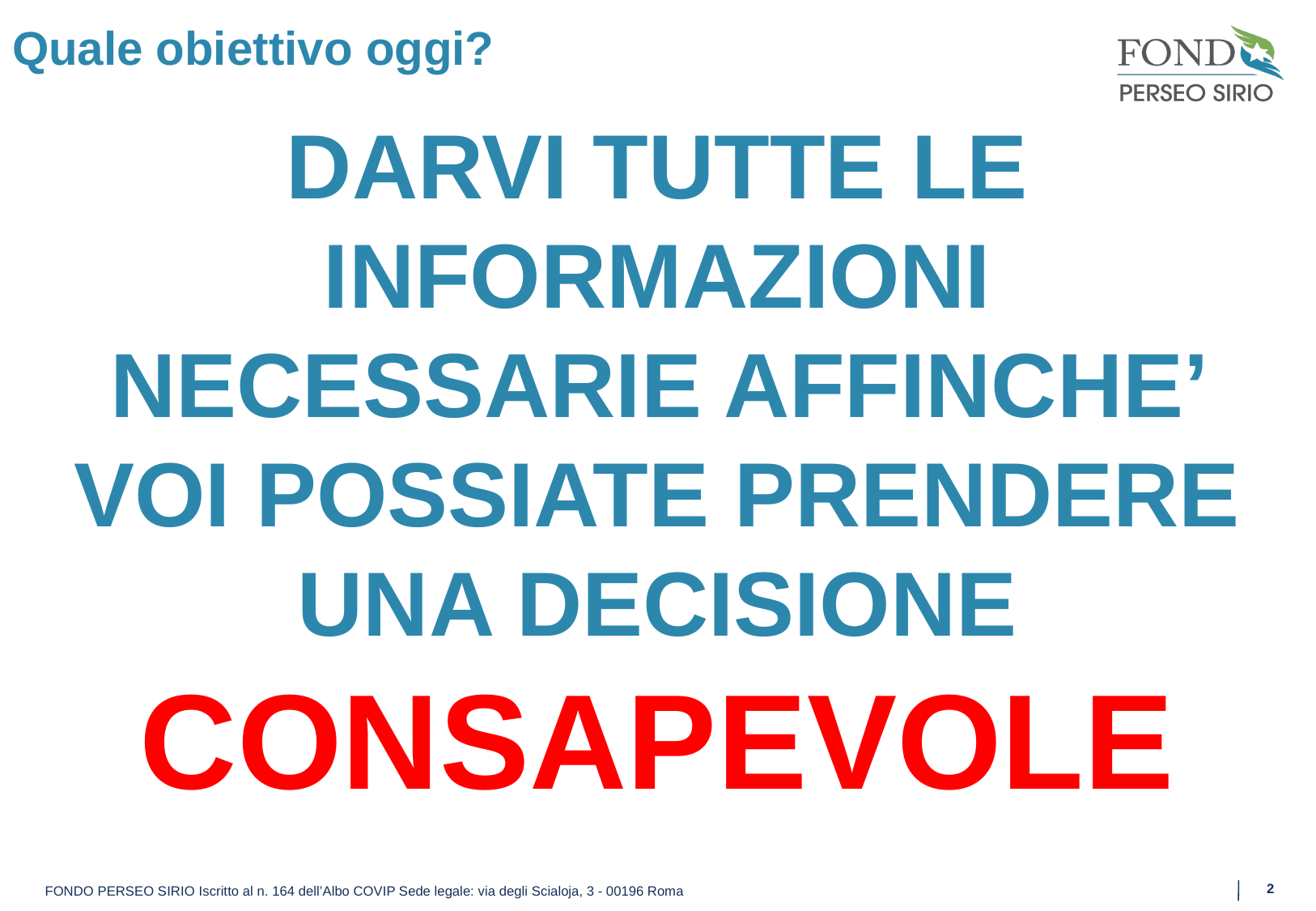

# Quale obiettivo oggi?
DARVI TUTTE LE INFORMAZIONI NECESSARIE AFFINCHE’ VOI POSSIATE PRENDERE UNA DECISIONE CONSAPEVOLE
2
FONDO PERSEO SIRIO Iscritto al n. 164 dell’Albo COVIP Sede legale: via degli Scialoja, 3 - 00196 Roma